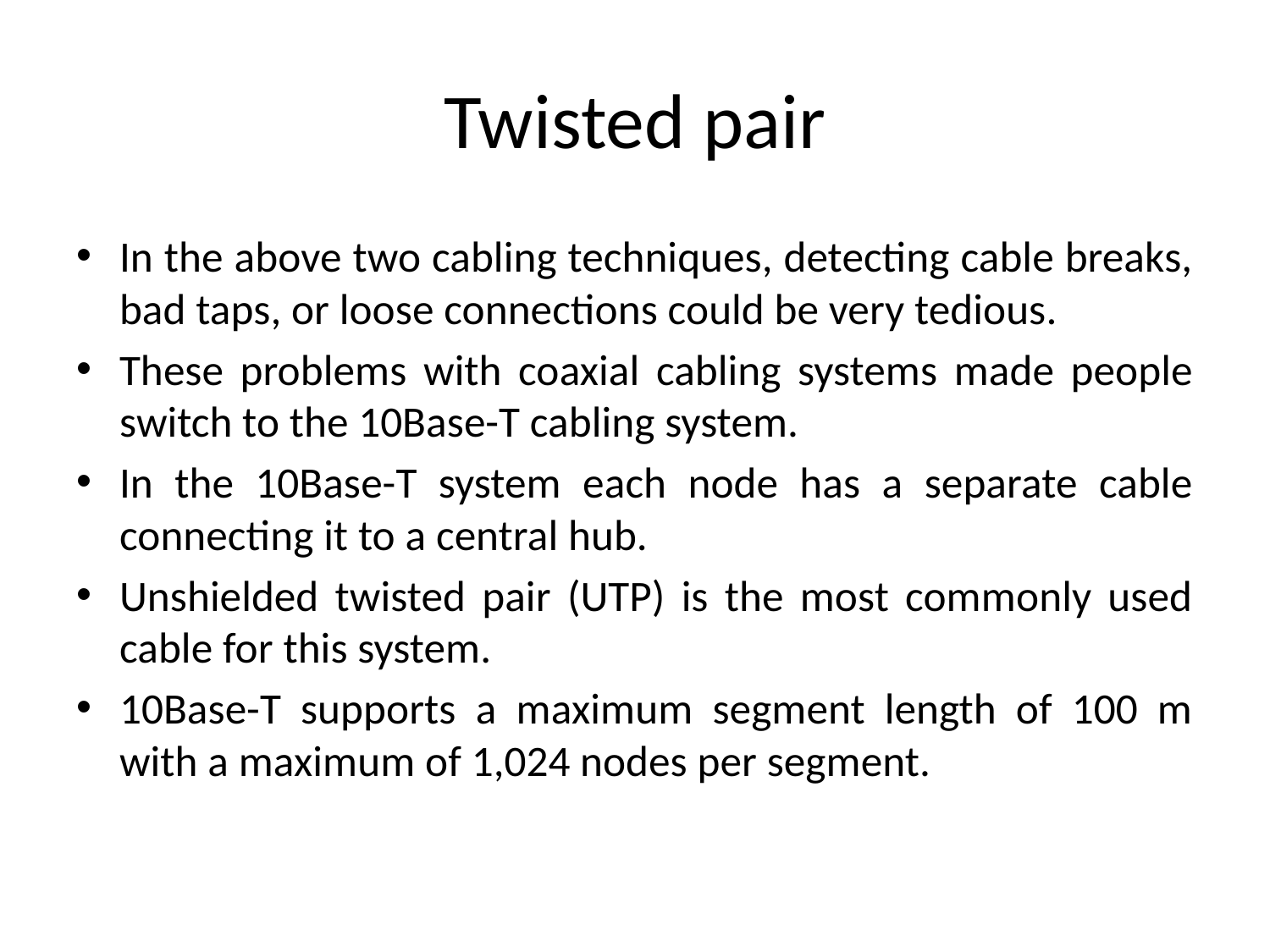

# Twisted pair
In the above two cabling techniques, detecting cable breaks, bad taps, or loose connections could be very tedious.
These problems with coaxial cabling systems made people switch to the 10Base-T cabling system.
In the 10Base-T system each node has a separate cable connecting it to a central hub.
Unshielded twisted pair (UTP) is the most commonly used cable for this system.
10Base-T supports a maximum segment length of 100 m with a maximum of 1,024 nodes per segment.